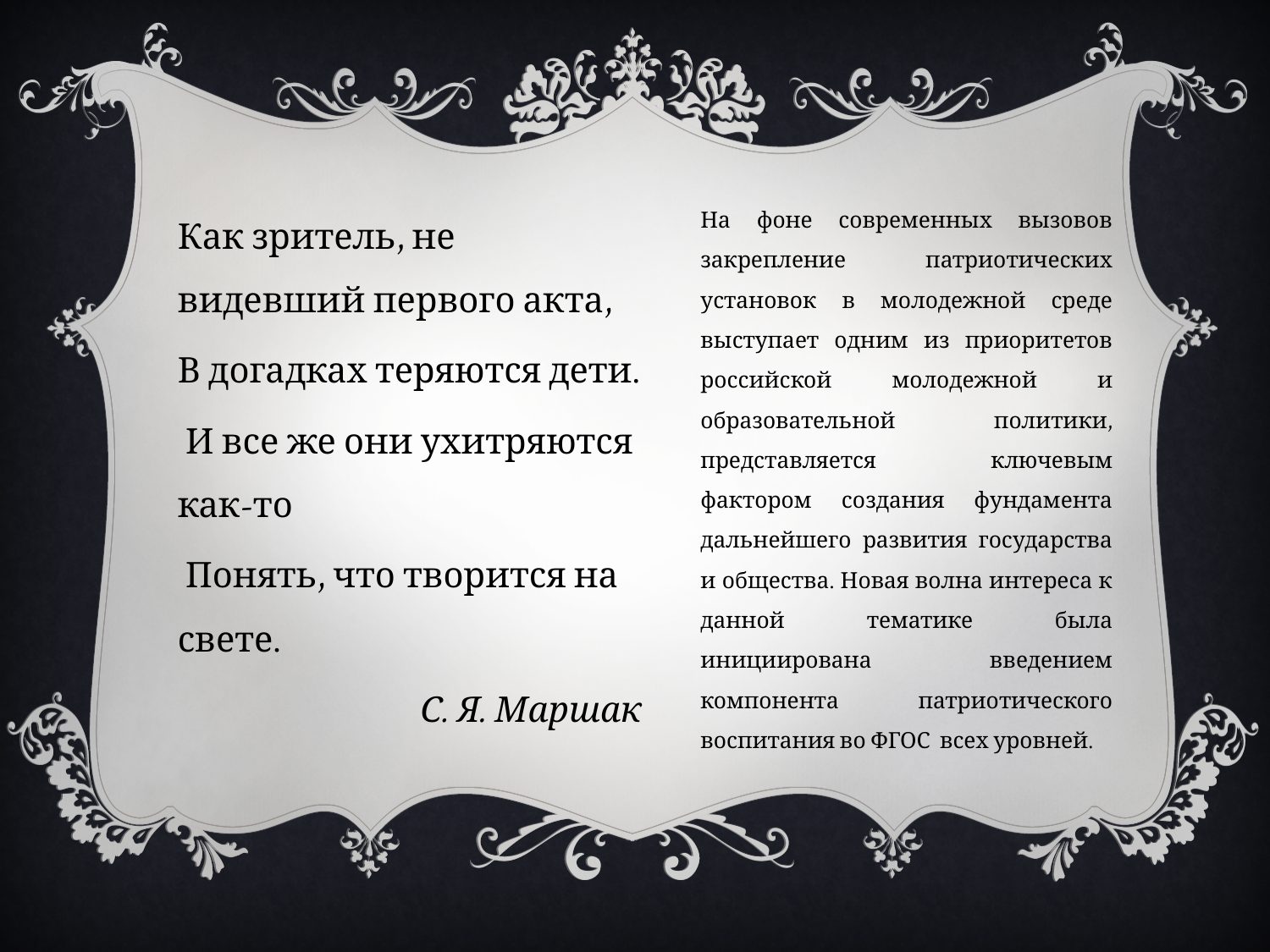

Как зритель, не видевший первого акта,
В догадках теряются дети.
 И все же они ухитряются как-то
 Понять, что творится на свете.
С. Я. Маршак

На фоне современных вызовов закрепление патриотических установок в молодежной среде выступает одним из приоритетов российской молодежной и образовательной политики, представляется ключевым фактором создания фундамента дальнейшего развития государства и общества. Новая волна интереса к данной тематике была инициирована введением компонента патриотического воспитания во ФГОС  всех уровней.

#